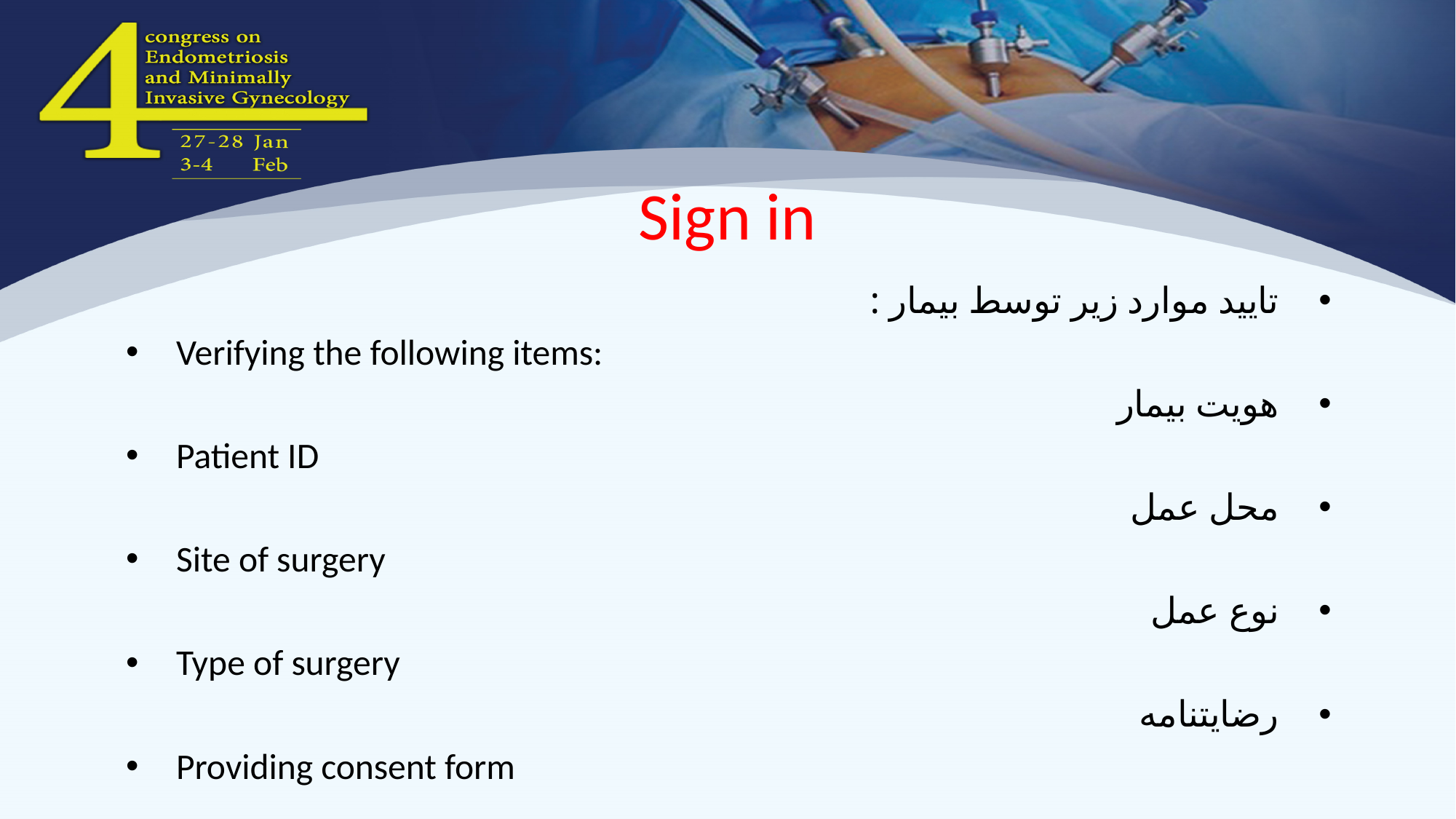

# Sign in
تایید موارد زیر توسط بیمار :
Verifying the following items:
هویت بیمار
Patient ID
محل عمل
Site of surgery
نوع عمل
Type of surgery
رضایتنامه
Providing consent form